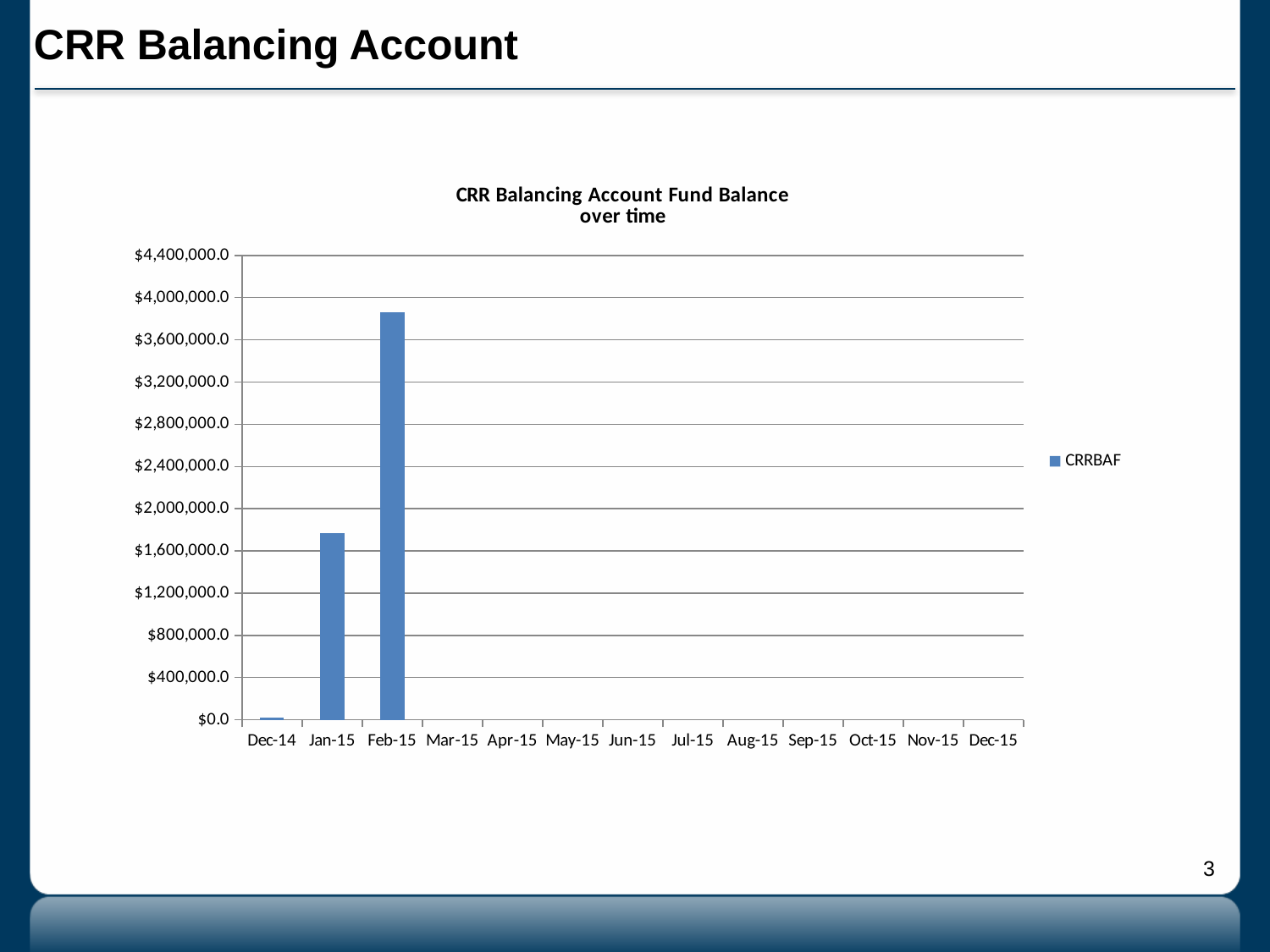

# CRR Balancing Account

### Chart: CRR Balancing Account Fund Balance
over time

| Category | CRRBAF |
|---|---|
| 41974 | 20578.480000000098 |
| 42005 | 1767927.6400000001 |
| 42036 | 3864533.3600000003 |
| 42064 | None |
| 42095 | None |
| 42125 | None |
| 42156 | None |
| 42186 | None |
| 42217 | None |
| 42248 | None |
| 42278 | None |
| 42309 | None |
| 42339 | None |